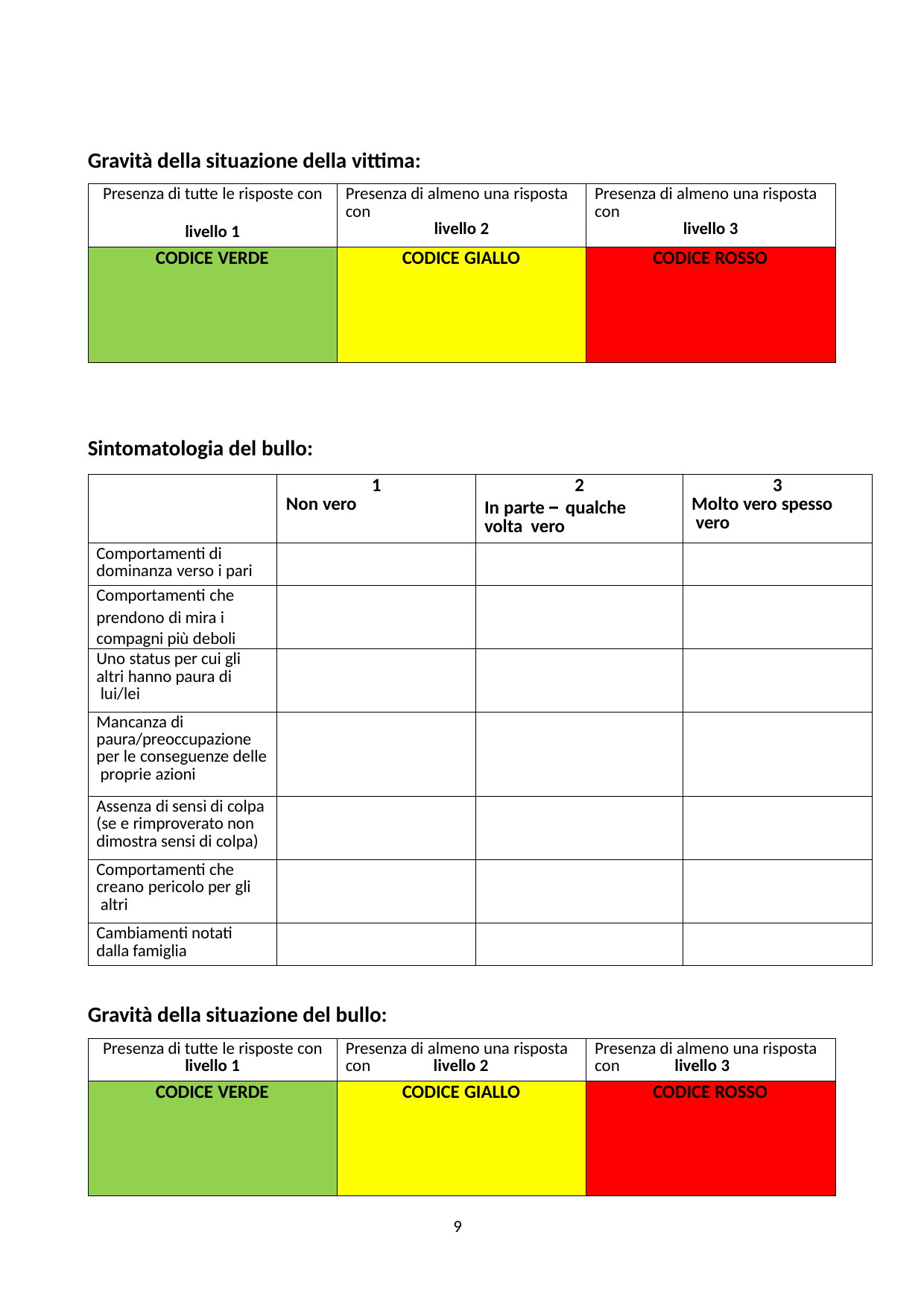

Gravità della situazione della vittima:
| Presenza di tutte le risposte con livello 1 | Presenza di almeno una risposta con livello 2 | Presenza di almeno una risposta con livello 3 |
| --- | --- | --- |
| CODICE VERDE | CODICE GIALLO | CODICE ROSSO |
Sintomatologia del bullo:
|  | 1 Non vero | 2 In parte – qualche volta vero | 3 Molto vero spesso vero |
| --- | --- | --- | --- |
| Comportamenti di dominanza verso i pari |  |  |  |
| Comportamenti che prendono di mira i compagni più deboli |  |  |  |
| Uno status per cui gli altri hanno paura di lui/lei |  |  |  |
| Mancanza di paura/preoccupazione per le conseguenze delle proprie azioni |  |  |  |
| Assenza di sensi di colpa (se e rimproverato non dimostra sensi di colpa) |  |  |  |
| Comportamenti che creano pericolo per gli altri |  |  |  |
| Cambiamenti notati dalla famiglia |  |  |  |
Gravità della situazione del bullo:
| Presenza di tutte le risposte con livello 1 | Presenza di almeno una risposta con livello 2 | Presenza di almeno una risposta con livello 3 |
| --- | --- | --- |
| CODICE VERDE | CODICE GIALLO | CODICE ROSSO |
9